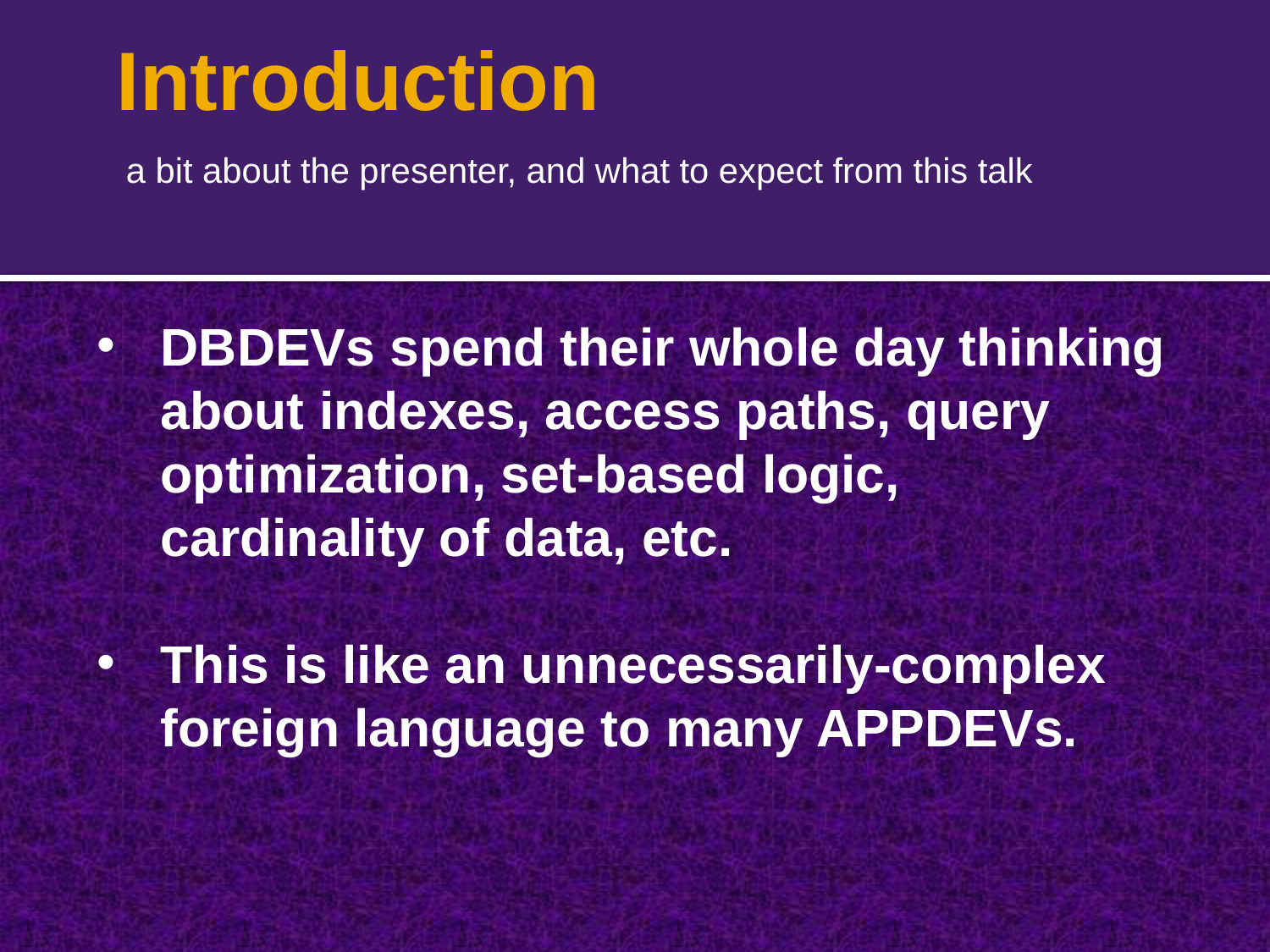

# Introduction
a bit about the presenter, and what to expect from this talk
DBDEVs spend their whole day thinking about indexes, access paths, query optimization, set-based logic, cardinality of data, etc.

This is like an unnecessarily-complex foreign language to many APPDEVs.